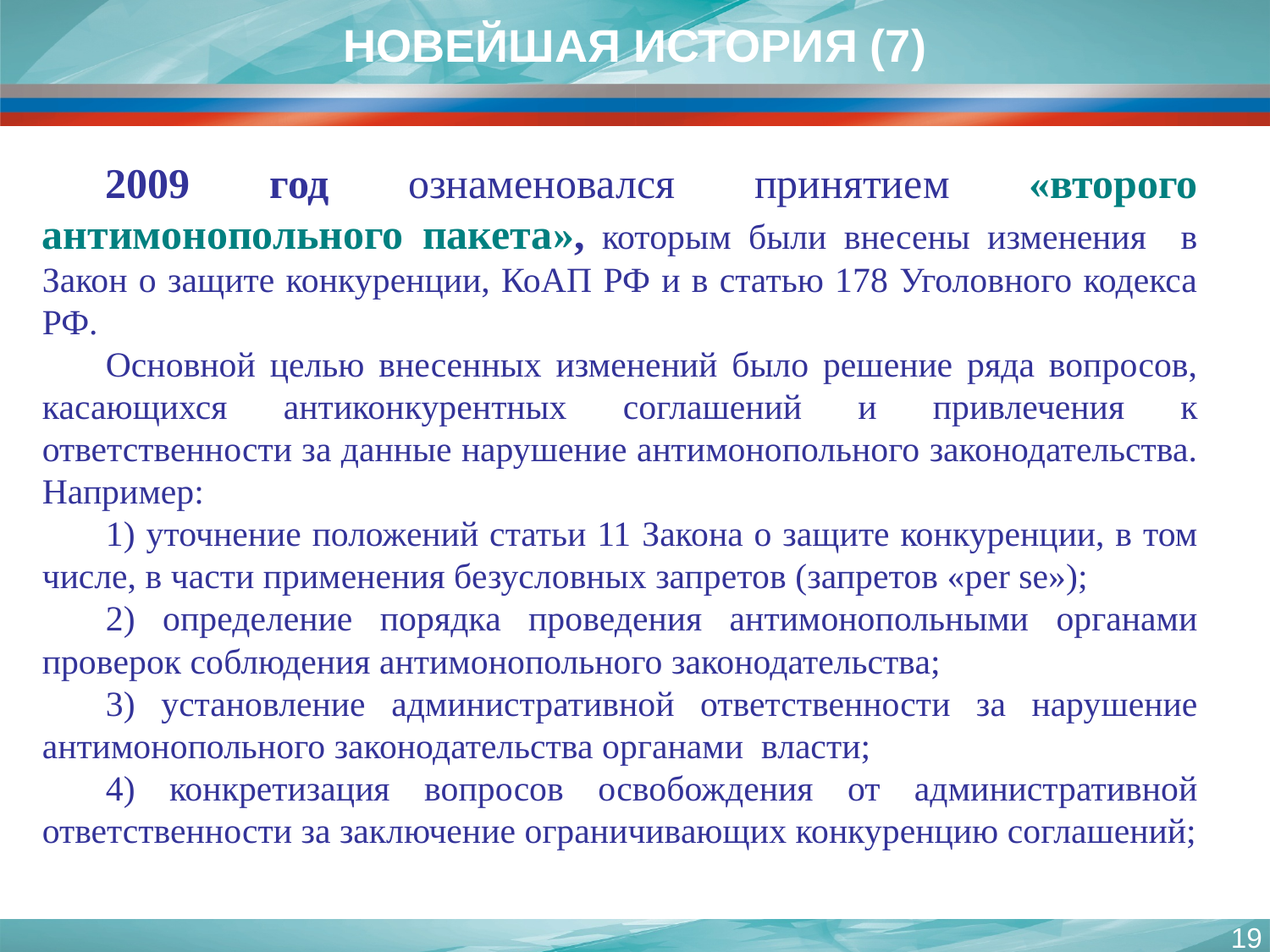

НОВЕЙШАЯ ИСТОРИЯ (7)
2009 год ознаменовался принятием «второго антимонопольного пакета», которым были внесены изменения  в Закон о защите конкуренции, КоАП РФ и в статью 178 Уголовного кодекса РФ.
Основной целью внесенных изменений было решение ряда вопросов, касающихся антиконкурентных соглашений и привлечения к ответственности за данные нарушение антимонопольного законодательства. Например:
1) уточнение положений статьи 11 Закона о защите конкуренции, в том числе, в части применения безусловных запретов (запретов «per se»);
2) определение порядка проведения антимонопольными органами проверок соблюдения антимонопольного законодательства;
3) установление административной ответственности за нарушение антимонопольного законодательства органами  власти;
4) конкретизация вопросов освобождения от административной ответственности за заключение ограничивающих конкуренцию соглашений;

19